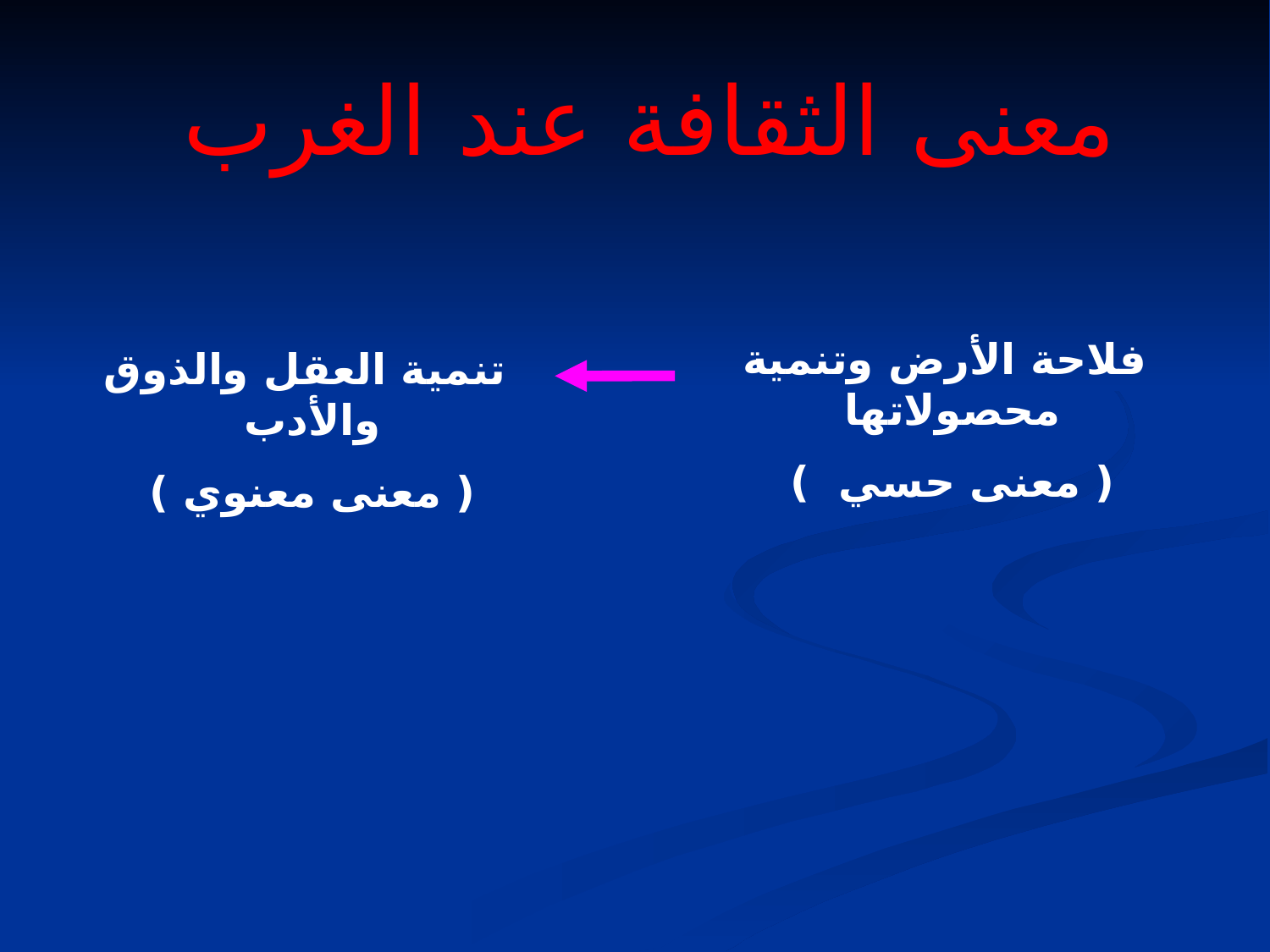

# معنى الثقافة عند الغرب

فلاحة الأرض وتنمية محصولاتها
( معنى حسي  )
تنمية العقل والذوق والأدب
( معنى معنوي )